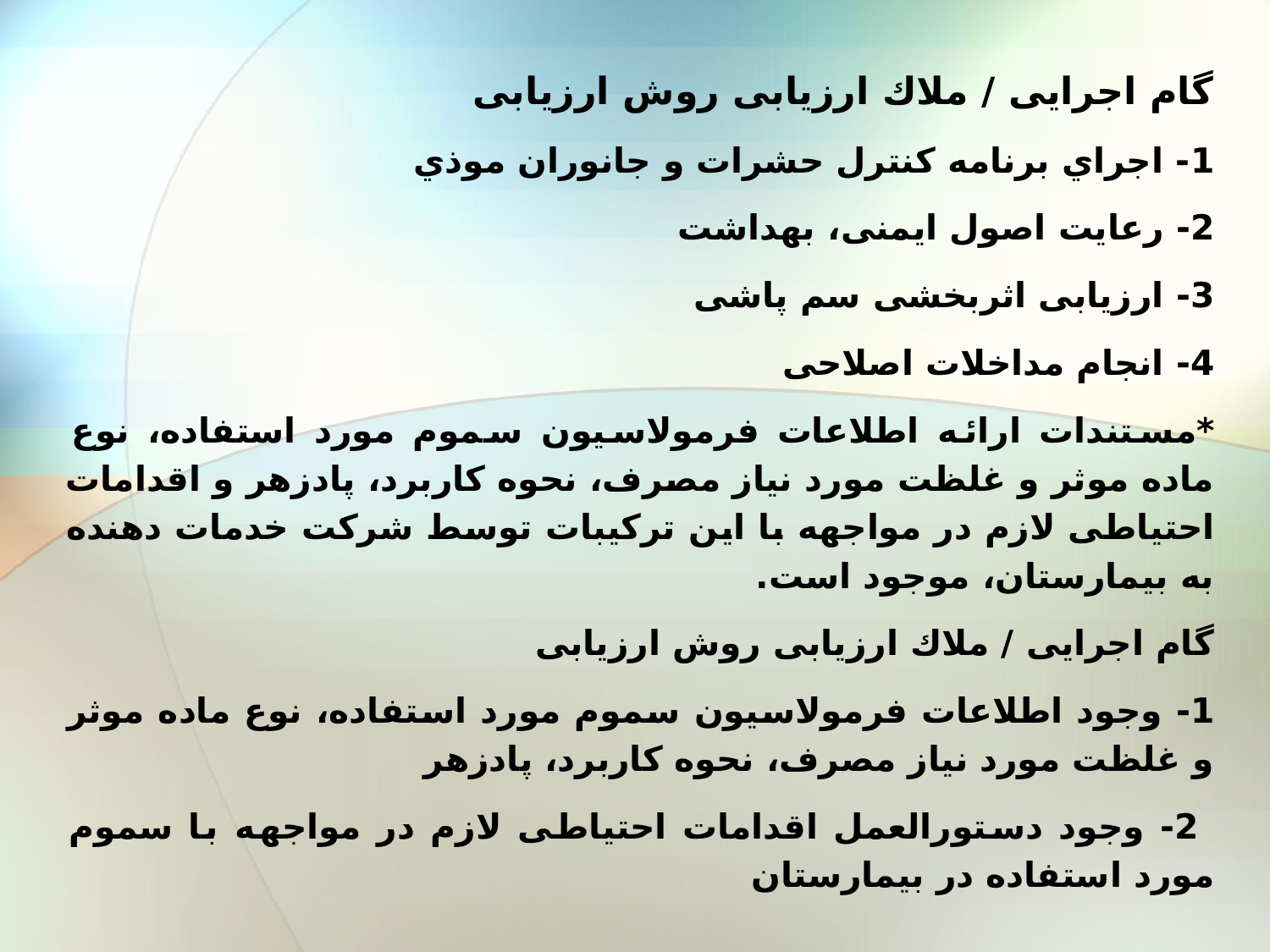

گام اجرایی / ملاك ارزیابی روش ارزیابی
1- اجراي برنامه کنترل حشرات و جانوران موذي
2- رعایت اصول ایمنی، بهداشت
3- ارزیابی اثربخشی سم پاشی
4- انجام مداخلات اصلاحی
*مستندات ارائه اطلاعات فرمولاسیون سموم مورد استفاده، نوع ماده موثر و غلظت مورد نیاز مصرف، نحوه کاربرد، پادزهر و اقدامات احتیاطی لازم در مواجهه با این ترکیبات توسط شرکت خدمات دهنده به بیمارستان، موجود است.
گام اجرایی / ملاك ارزیابی روش ارزیابی
1- وجود اطلاعات فرمولاسیون سموم مورد استفاده، نوع ماده موثر و غلظت مورد نیاز مصرف، نحوه کاربرد، پادزهر
 2- وجود دستورالعمل اقدامات احتیاطی لازم در مواجهه با سموم مورد استفاده در بیمارستان